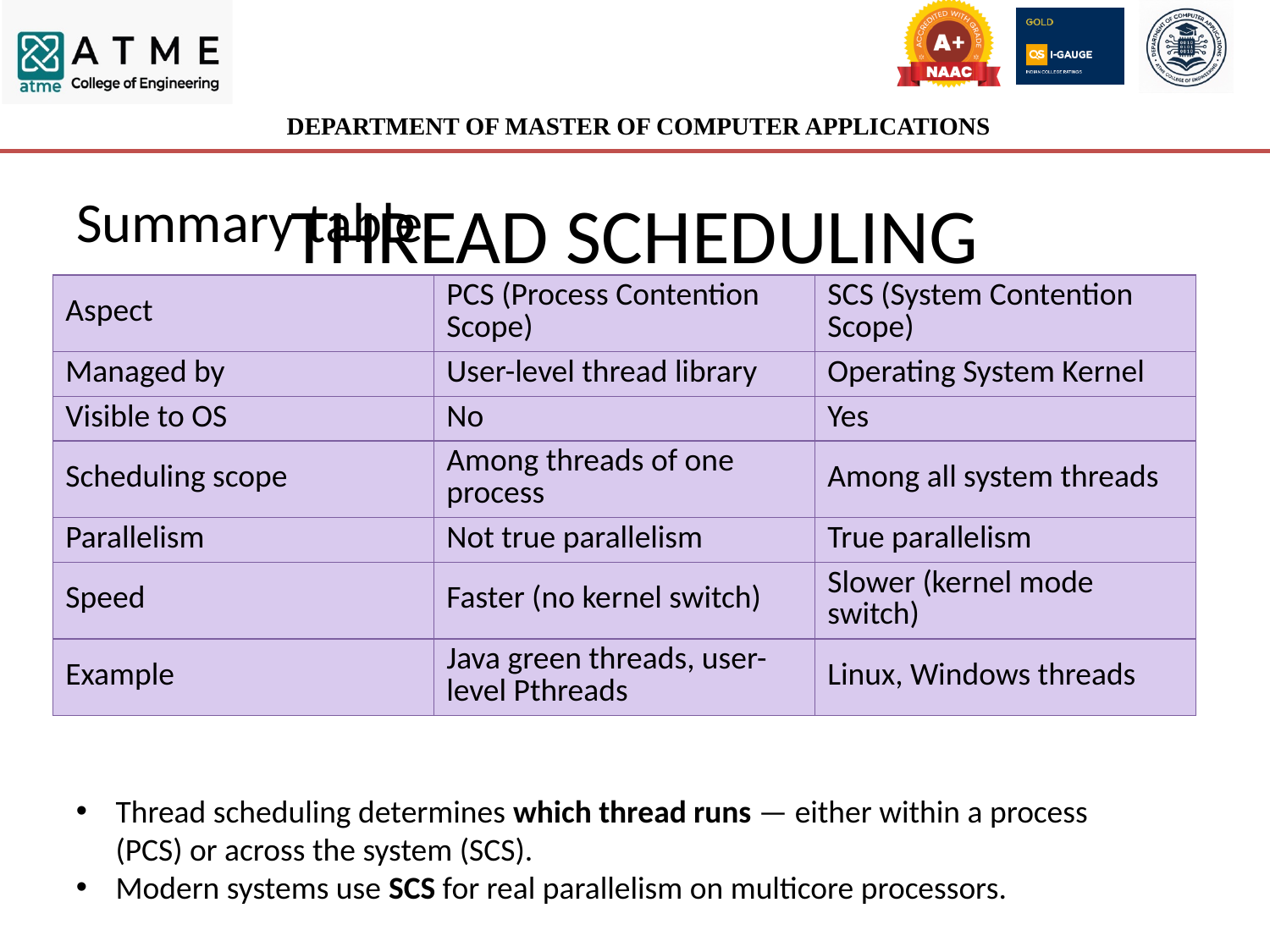

# THREAD SCHEDULING
Summary table
| Aspect | PCS (Process Contention Scope) | SCS (System Contention Scope) |
| --- | --- | --- |
| Managed by | User-level thread library | Operating System Kernel |
| Visible to OS | No | Yes |
| Scheduling scope | Among threads of one process | Among all system threads |
| Parallelism | Not true parallelism | True parallelism |
| Speed | Faster (no kernel switch) | Slower (kernel mode switch) |
| Example | Java green threads, user-level Pthreads | Linux, Windows threads |
Thread scheduling determines which thread runs — either within a process (PCS) or across the system (SCS).
Modern systems use SCS for real parallelism on multicore processors.